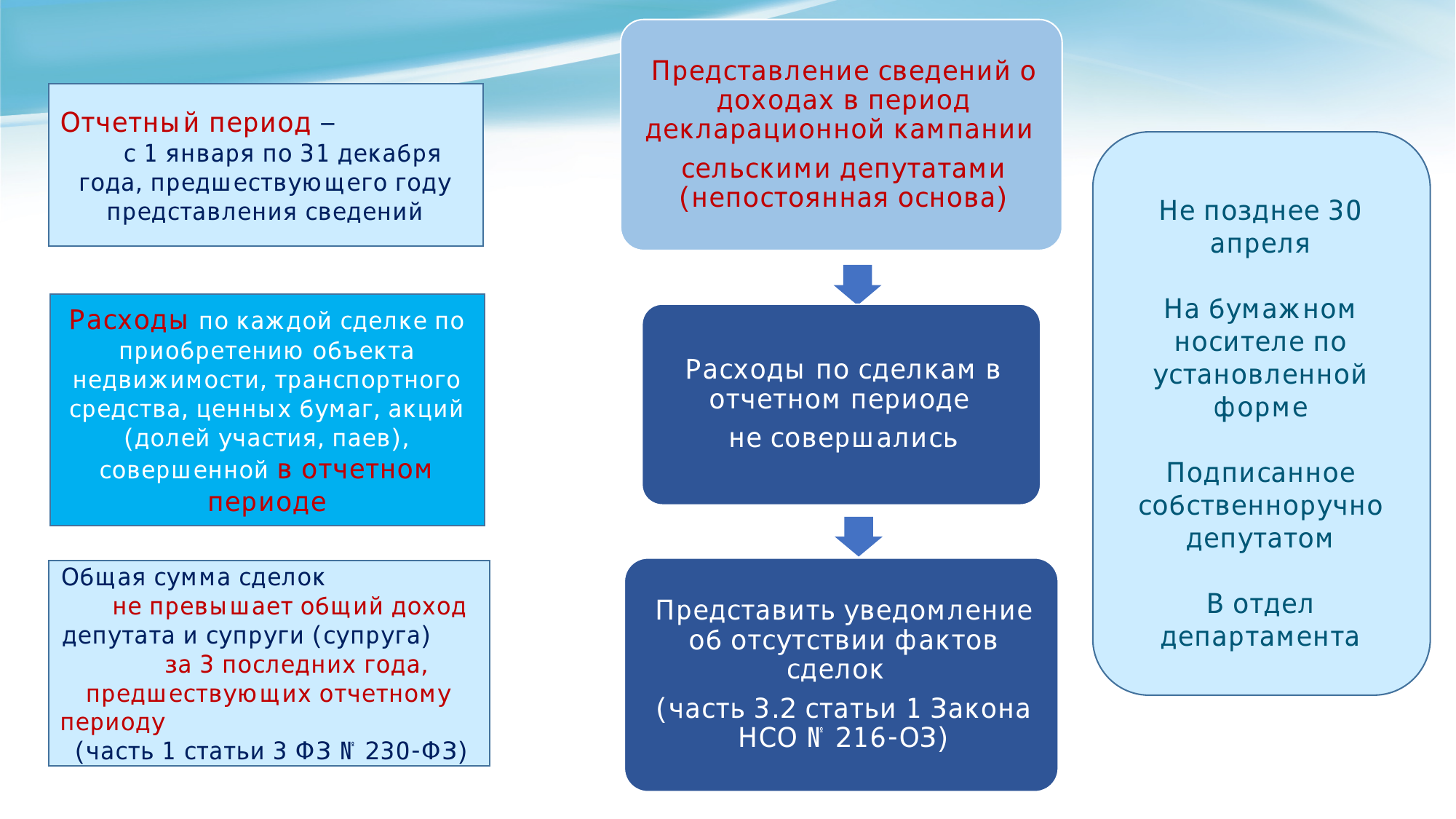

Представление сведений о доходах в период декларационной кампании
сельскими депутатами (непостоянная основа)

Расходы по сделкам в отчетном периоде
не совершались

Представить уведомление об отсутствии фактов сделок
(часть 3.2 статьи 1 Закона НСО № 216-ОЗ)
Отчетный период –                         с 1 января по 31 декабря года, предшествующего году представления сведений

Не позднее 30 апреля

На бумажном носителе по установленной форме

Подписанное собственноручно депутатом

В отдел департамента

Расходы по каждой сделке по приобретению объекта недвижимости, транспортного средства, ценных бумаг, акций (долей участия, паев), совершенной в отчетном периоде
Общая сумма сделок                            не превышает общий доход депутата и супруги (супруга)               за 3 последних года, предшествующих отчетному периоду                                              (часть 1 статьи 3 ФЗ № 230-ФЗ)